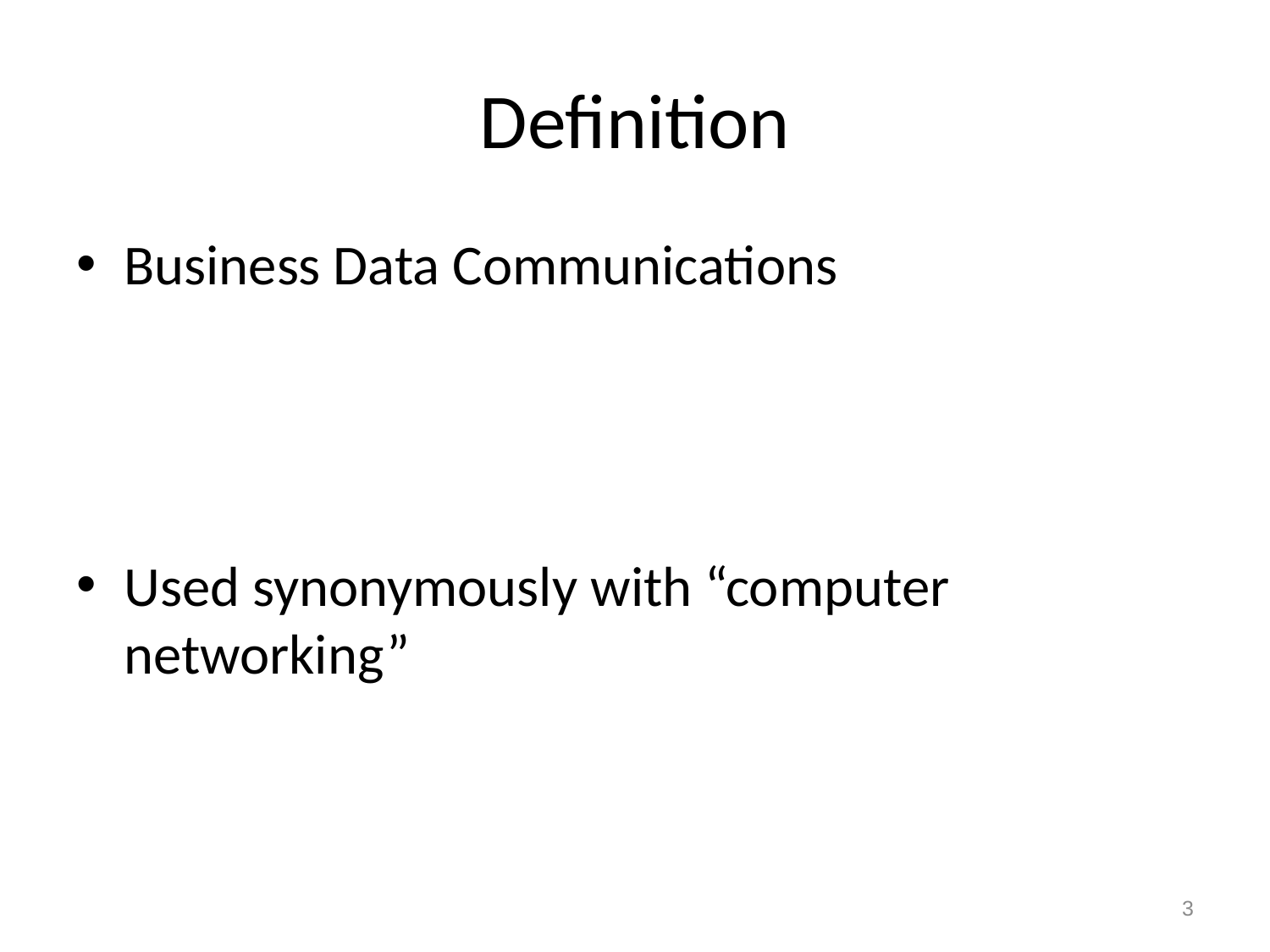

# Definition
Business Data Communications

Used synonymously with “computer networking”
3